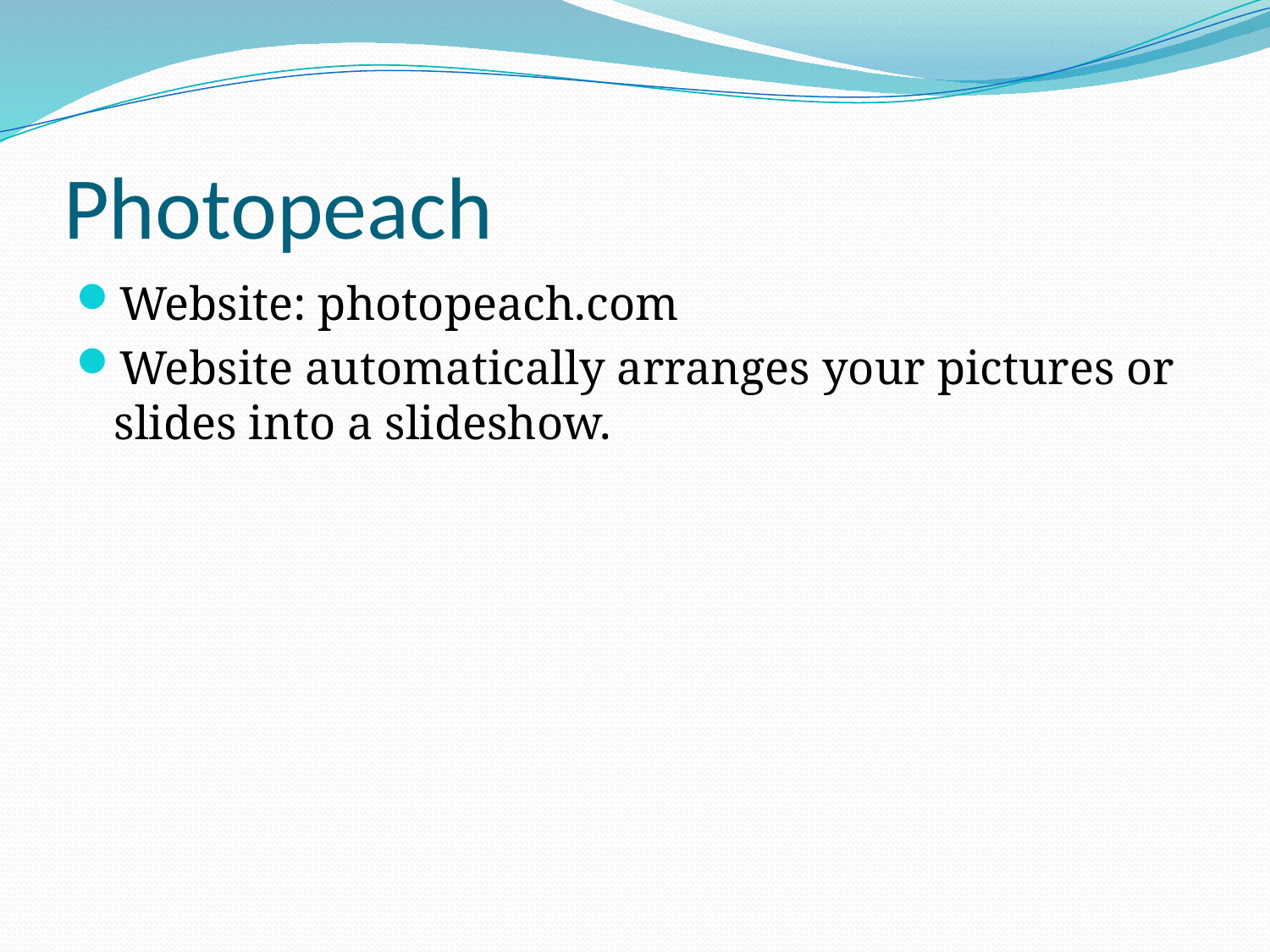

# Photopeach
Website: photopeach.com
Website automatically arranges your pictures or slides into a slideshow.